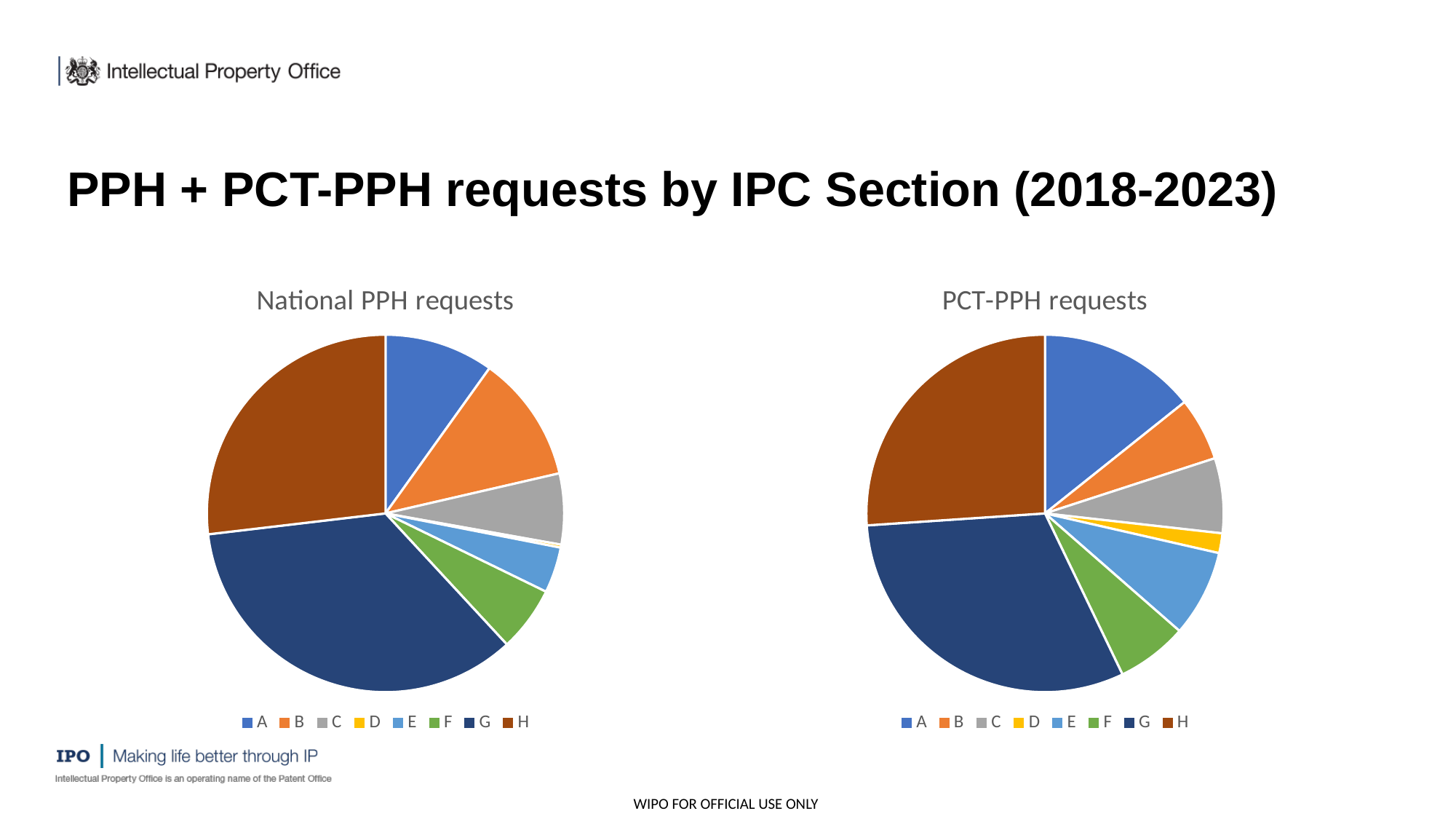

# PPH + PCT-PPH requests by IPC Section (2018-2023)

### Chart:

| Category | National PPH requests |
|---|---|
| A | 74.0 |
| B | 86.0 |
| C | 48.0 |
| D | 2.0 |
| E | 31.0 |
| F | 44.0 |
| G | 262.0 |
| H | 201.0 |

### Chart:

| Category | PCT-PPH requests |
|---|---|
| A | 40.0 |
| B | 16.0 |
| C | 19.0 |
| D | 5.0 |
| E | 22.0 |
| F | 18.0 |
| G | 87.0 |
| H | 73.0 |